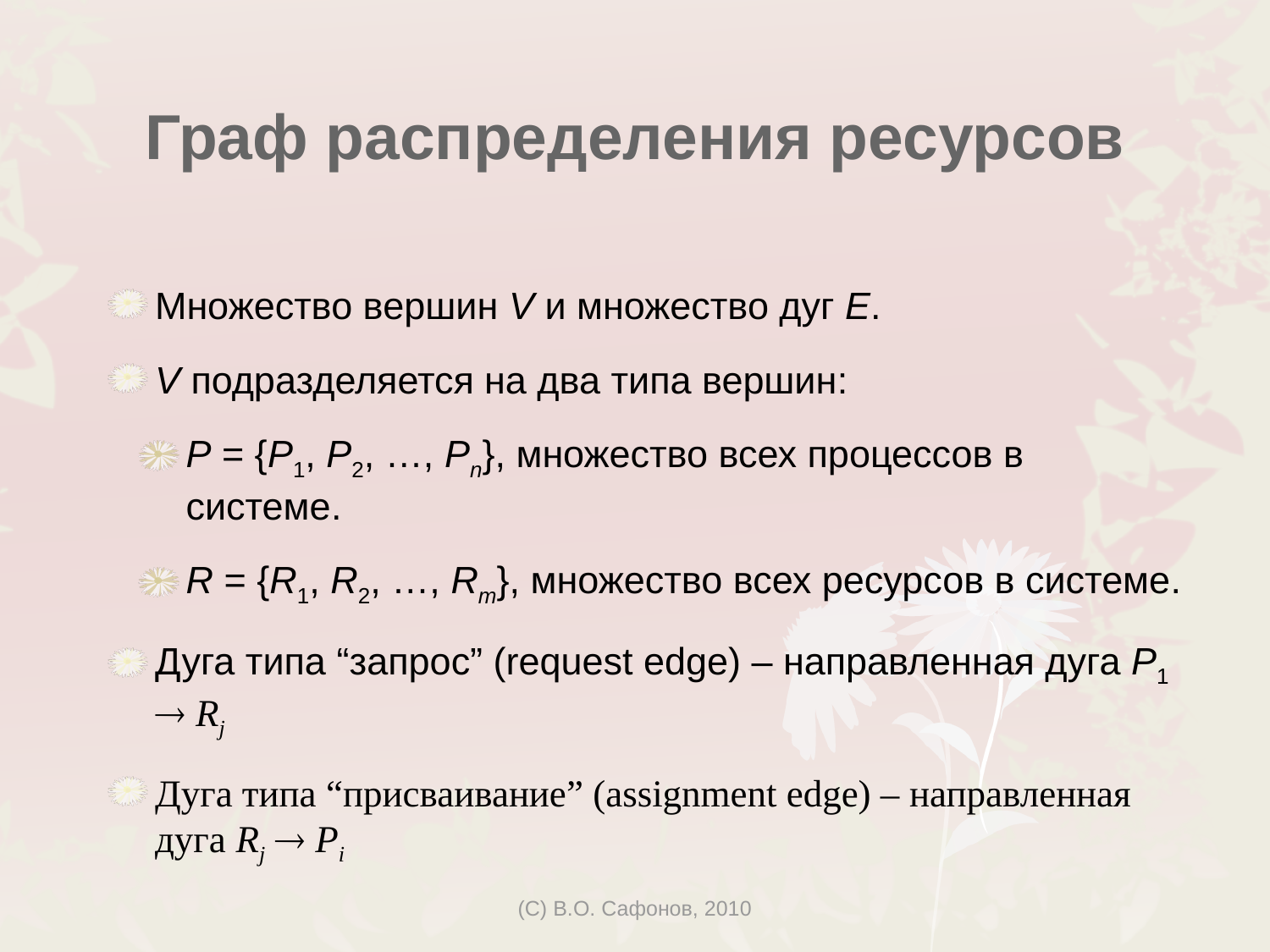

Граф распределения ресурсов
Множество вершин V и множество дуг E.
V подразделяется на два типа вершин:
P = {P1, P2, …, Pn}, множество всех процессов в системе.
R = {R1, R2, …, Rm}, множество всех ресурсов в системе.
Дуга типа “запрос” (request edge) – направленная дуга P1 → Rj
Дуга типа “присваивание” (assignment edge) – направленная дуга Rj → Pi

(C) В.О. Сафонов, 2010